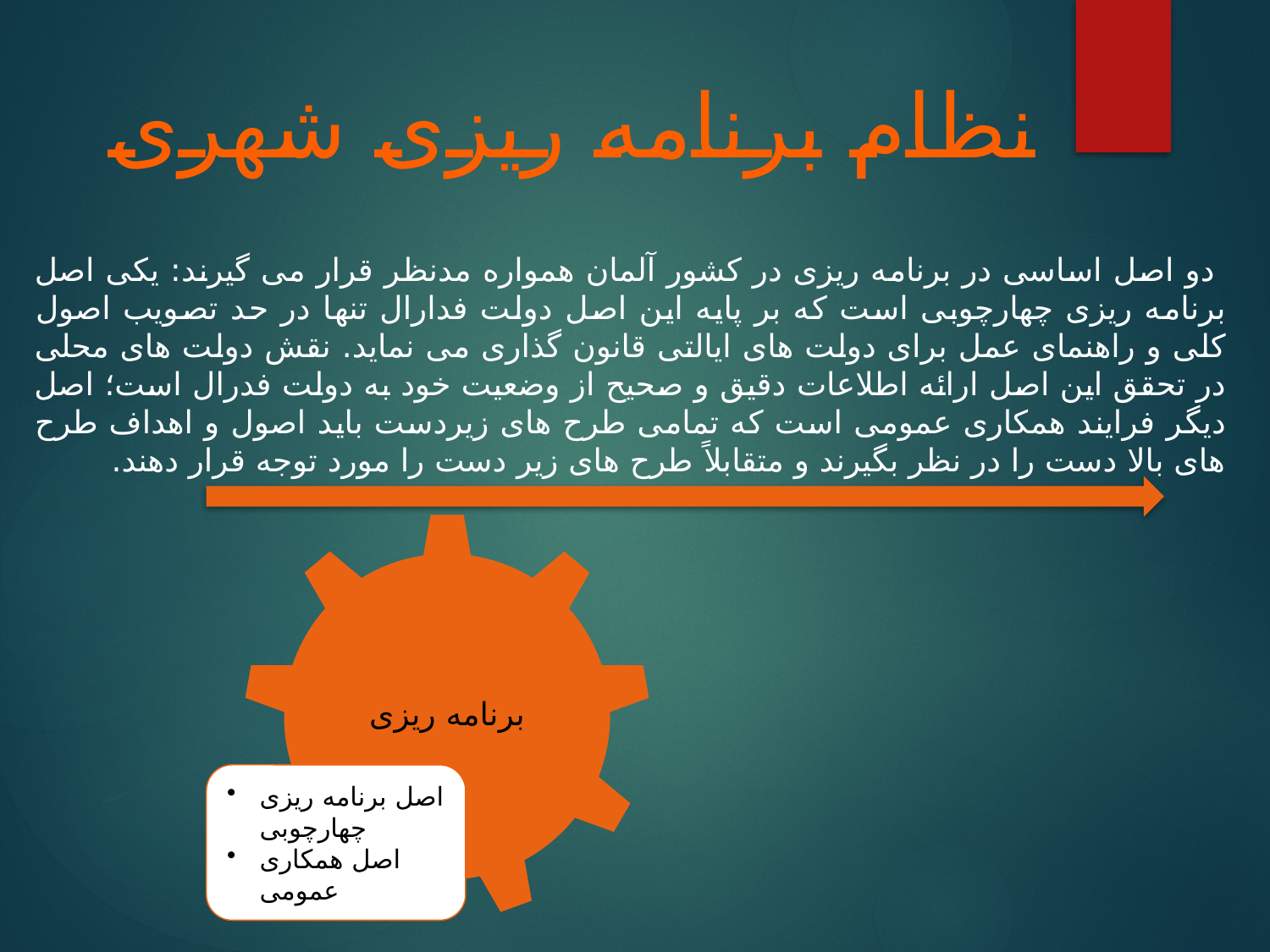

# نظام برنامه ریزی شهری
 دو اصل اساسی در برنامه ریزی در کشور آلمان همواره مدنظر قرار می گیرند: یکی اصل برنامه ریزی چهارچوبی است که بر پایه این اصل دولت فدارال تنها در حد تصویب اصول کلی و راهنمای عمل برای دولت های ایالتی قانون گذاری می نماید. نقش دولت های محلی در تحقق این اصل ارائه اطلاعات دقیق و صحیح از وضعیت خود به دولت فدرال است؛ اصل دیگر فرایند همکاری عمومی است که تمامی طرح های زیردست باید اصول و اهداف طرح های بالا دست را در نظر بگیرند و متقابلاً طرح های زیر دست را مورد توجه قرار دهند.
برنامه ریزی
اصل برنامه ریزی چهارچوبی